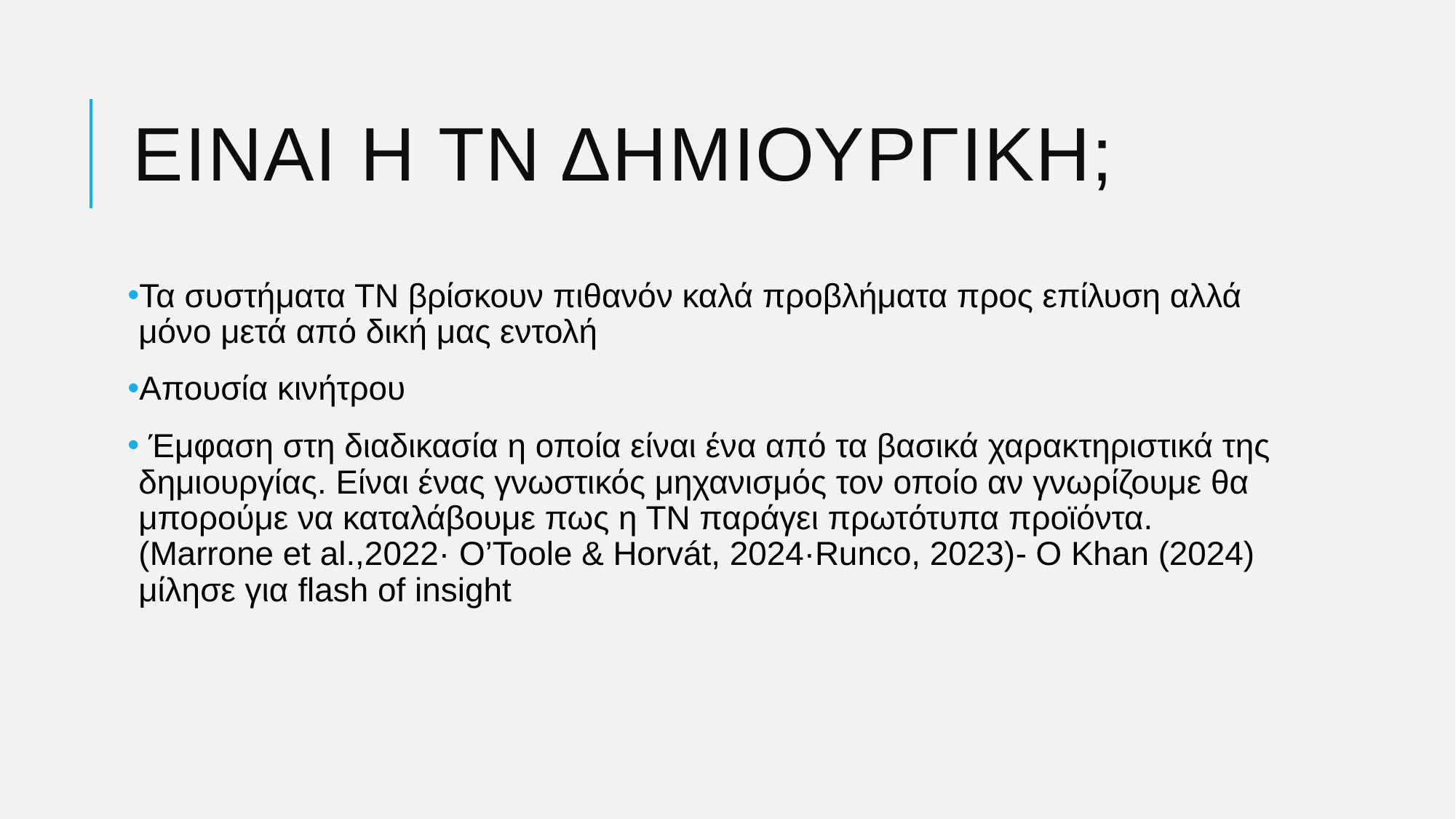

# Ειναι η τν δημιουργικη;
Τα συστήματα ΤΝ βρίσκουν πιθανόν καλά προβλήματα προς επίλυση αλλά μόνο μετά από δική μας εντολή
Απουσία κινήτρου
 Έμφαση στη διαδικασία η οποία είναι ένα από τα βασικά χαρακτηριστικά της δημιουργίας. Είναι ένας γνωστικός μηχανισμός τον οποίο αν γνωρίζουμε θα μπορούμε να καταλάβουμε πως η ΤΝ παράγει πρωτότυπα προϊόντα. (Marrone et al.,2022· O’Toole & Horvát, 2024·Runco, 2023)- Ο Khan (2024) μίλησε για flash of insight